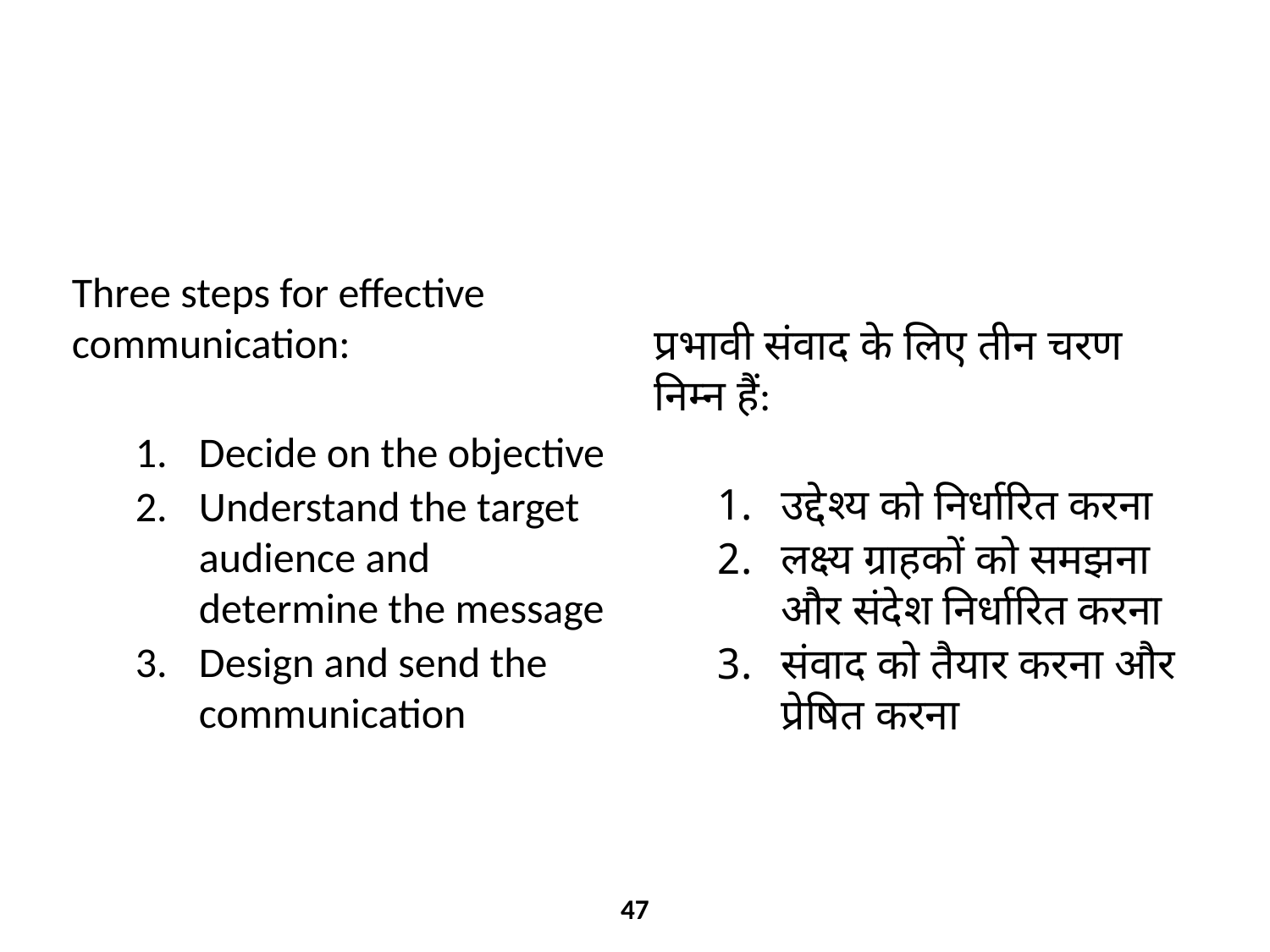

Three steps for effective communication:

Decide on the objective
Understand the target audience and determine the message
Design and send the communication

प्रभावी संवाद के लिए तीन चरण निम्न हैं:

उद्देश्य को निर्धारित करना
लक्ष्य ग्राहकों को समझना और संदेश निर्धारित करना
संवाद को तैयार करना और प्रेषित करना

47